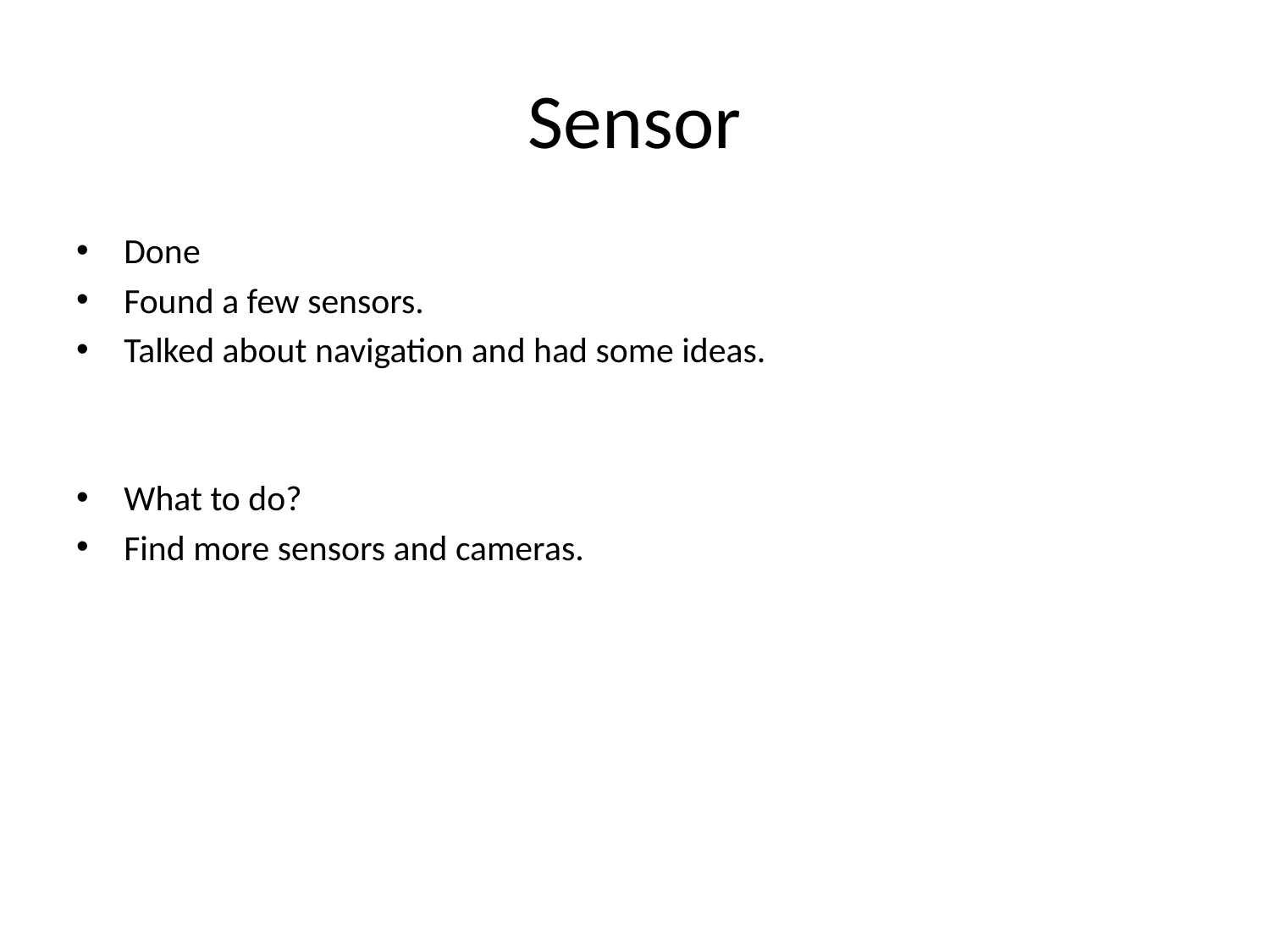

# Sensor
Done
Found a few sensors.
Talked about navigation and had some ideas.

What to do?
Find more sensors and cameras.